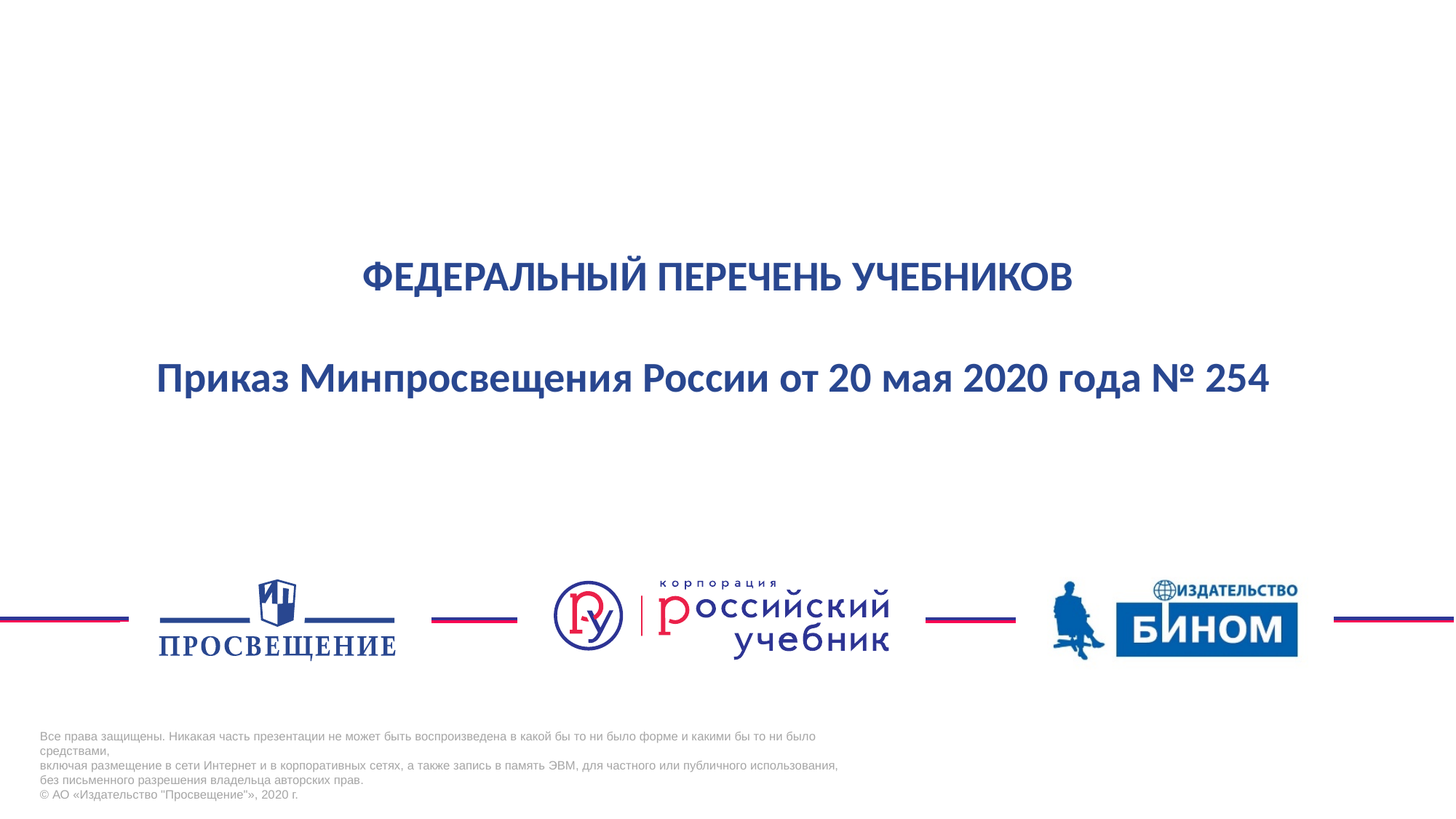

# ФЕДЕРАЛЬНЫЙ ПЕРЕЧЕНЬ УЧЕБНИКОВ Приказ Минпросвещения России от 20 мая 2020 года № 254